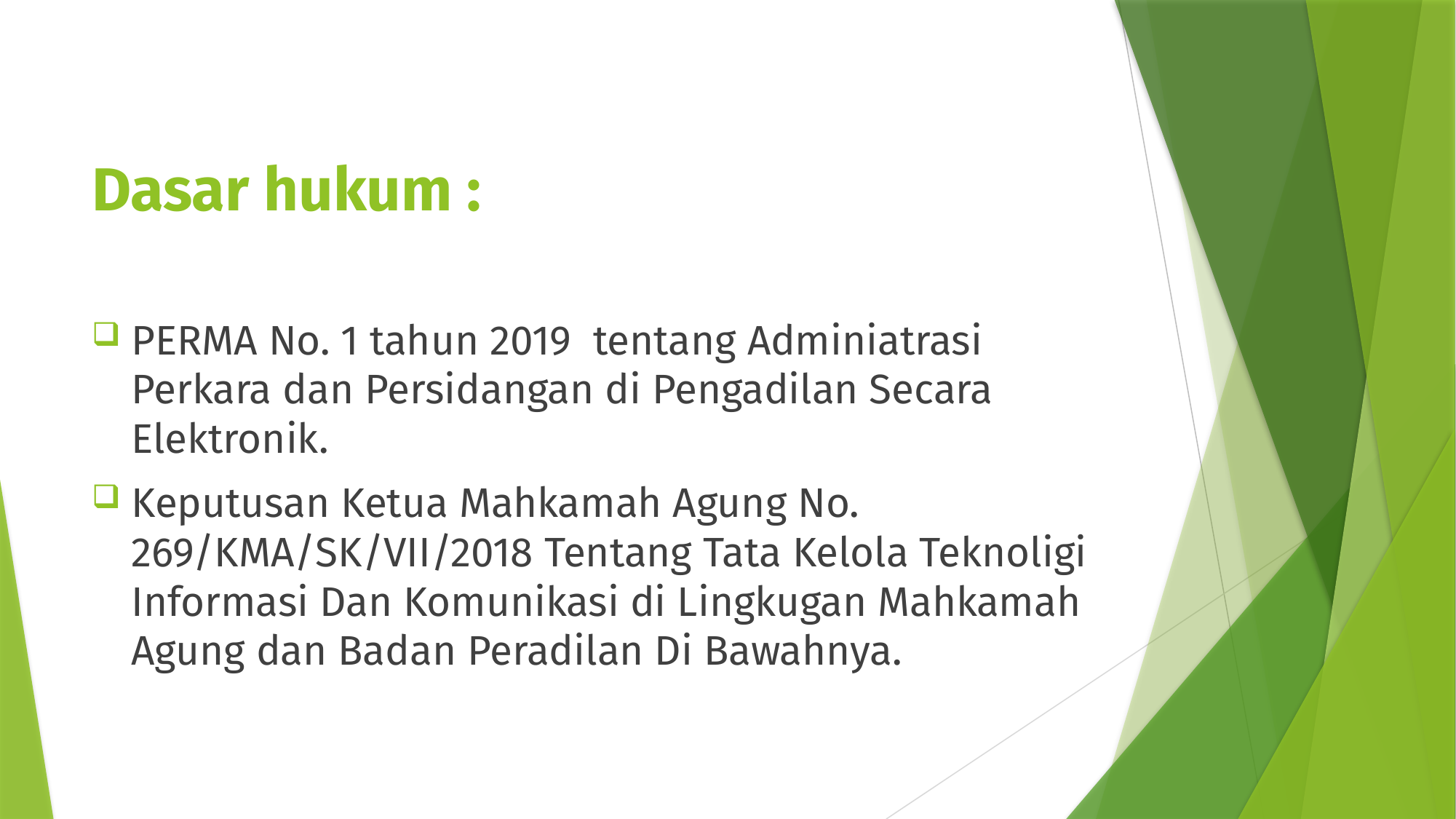

# Dasar hukum :

PERMA No. 1 tahun 2019  tentang Adminiatrasi Perkara dan Persidangan di Pengadilan Secara Elektronik.
Keputusan Ketua Mahkamah Agung No. 269/KMA/SK/VII/2018 Tentang Tata Kelola Teknoligi Informasi Dan Komunikasi di Lingkugan Mahkamah Agung dan Badan Peradilan Di Bawahnya.